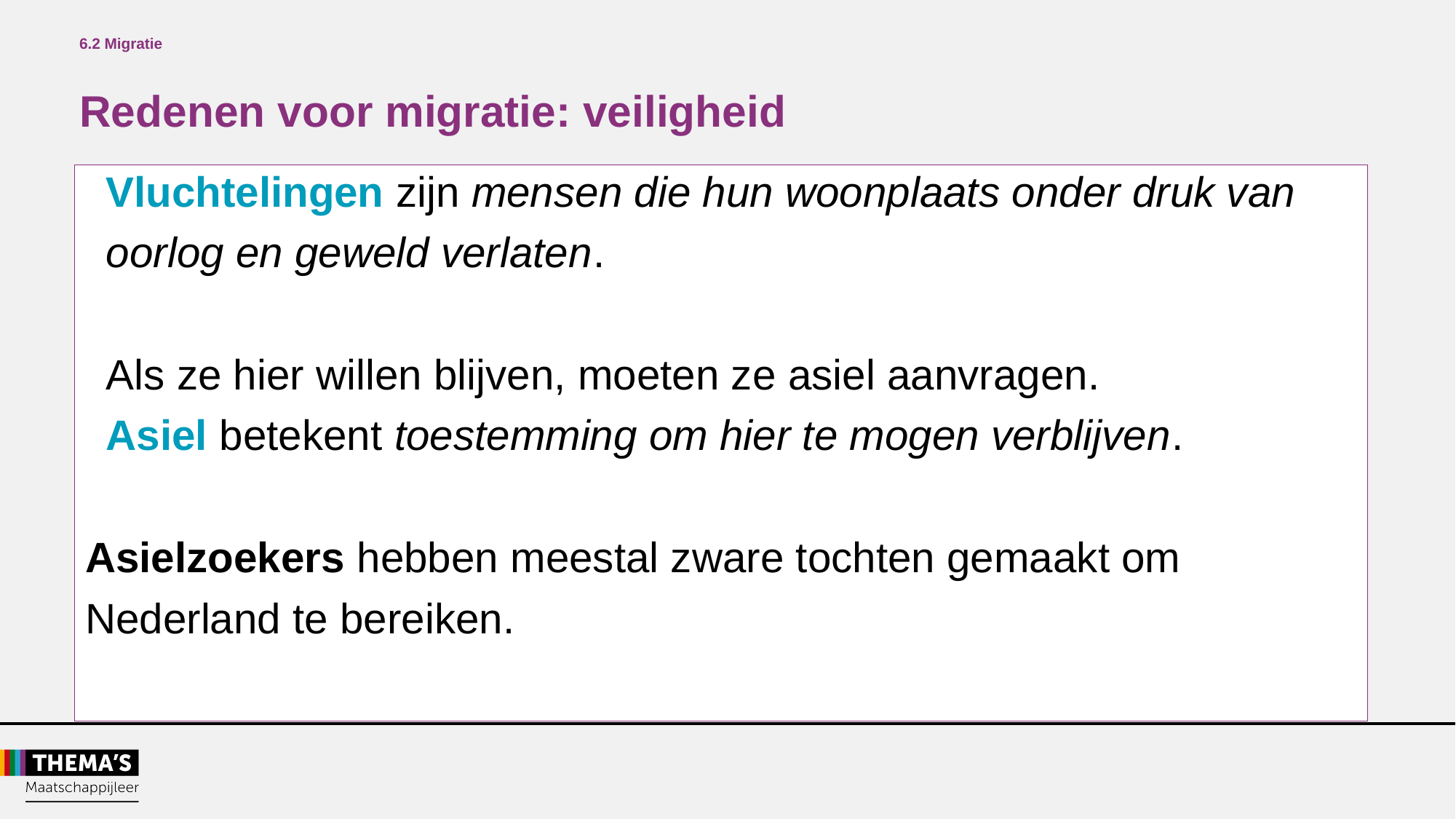

6.2 Migratie
Redenen voor migratie: veiligheid
Vluchtelingen zijn mensen die hun woonplaats onder druk van
oorlog en geweld verlaten.

Als ze hier willen blijven, moeten ze asiel aanvragen.
Asiel betekent toestemming om hier te mogen verblijven.

Asielzoekers hebben meestal zware tochten gemaakt om
Nederland te bereiken.